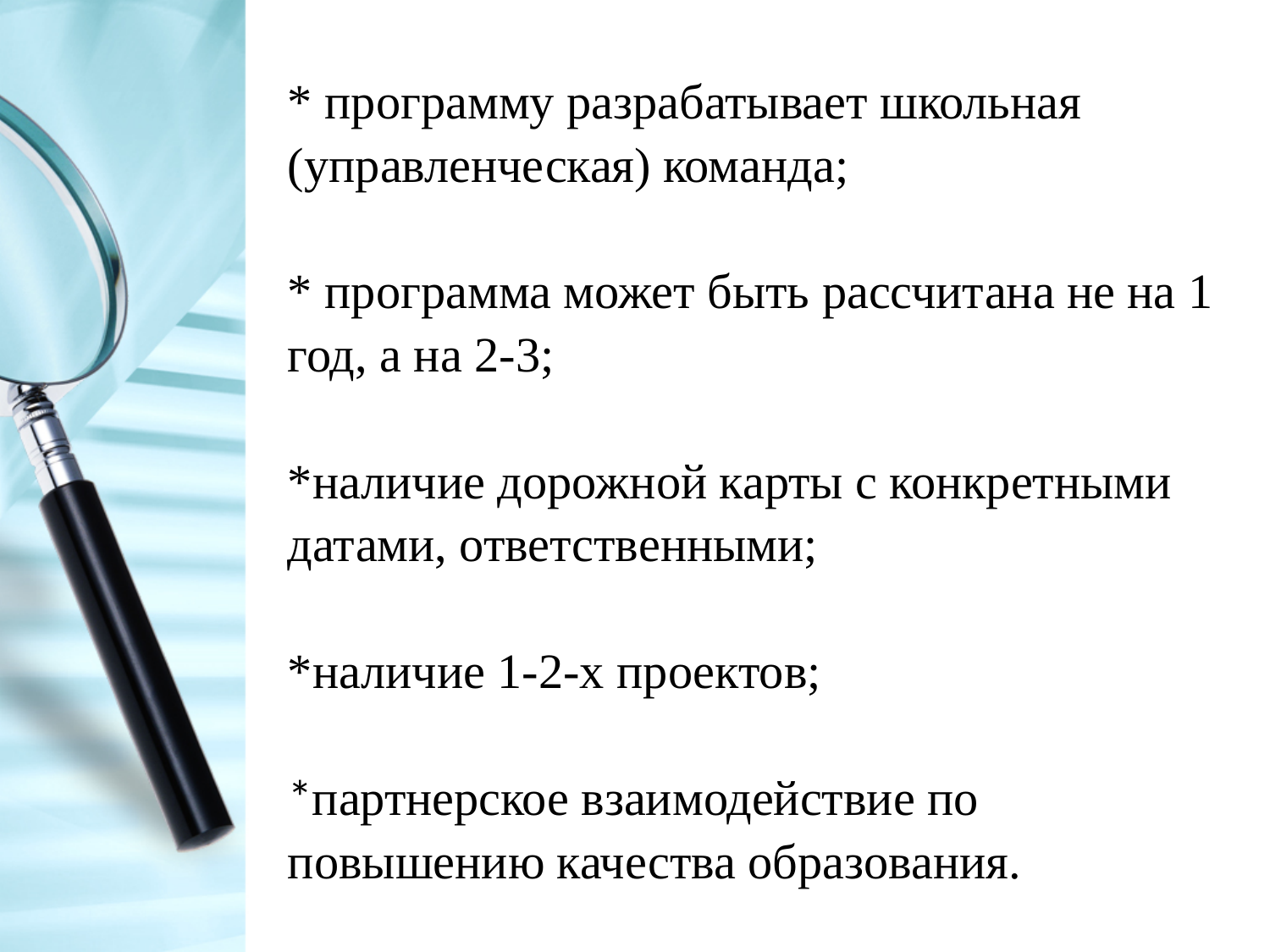

# * программу разрабатывает школьная (управленческая) команда; * программа может быть рассчитана не на 1 год, а на 2-3; *наличие дорожной карты с конкретными датами, ответственными; *наличие 1-2-х проектов; *партнерское взаимодействие по повышению качества образования.